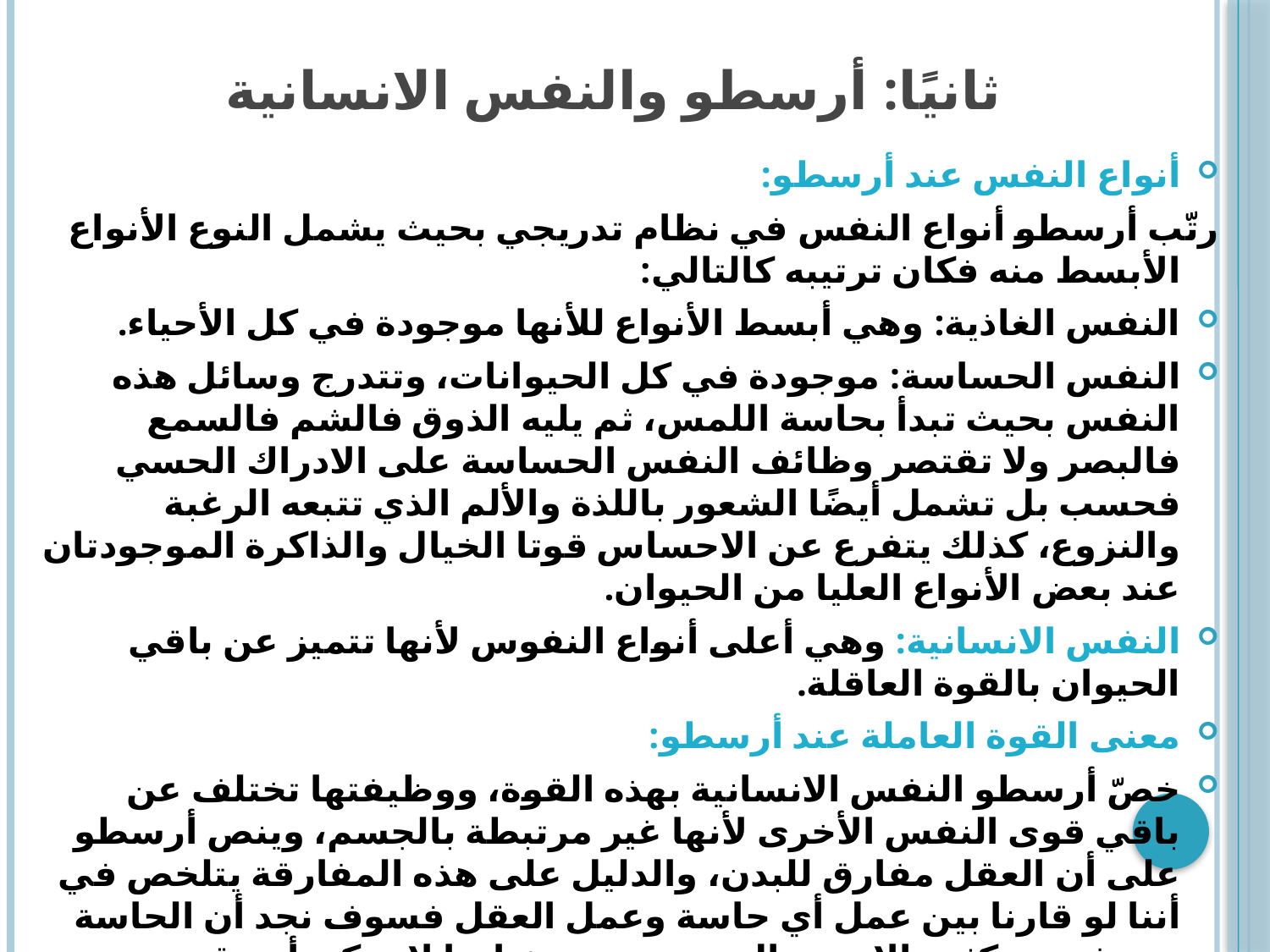

# ثانيًا: أرسطو والنفس الانسانية
أنواع النفس عند أرسطو:
رتّب أرسطو أنواع النفس في نظام تدريجي بحيث يشمل النوع الأنواع الأبسط منه فكان ترتيبه كالتالي:
النفس الغاذية: وهي أبسط الأنواع للأنها موجودة في كل الأحياء.
النفس الحساسة: موجودة في كل الحيوانات، وتتدرج وسائل هذه النفس بحيث تبدأ بحاسة اللمس، ثم يليه الذوق فالشم فالسمع فالبصر ولا تقتصر وظائف النفس الحساسة على الادراك الحسي فحسب بل تشمل أيضًا الشعور باللذة والألم الذي تتبعه الرغبة والنزوع، كذلك يتفرع عن الاحساس قوتا الخيال والذاكرة الموجودتان عند بعض الأنواع العليا من الحيوان.
النفس الانسانية: وهي أعلى أنواع النفوس لأنها تتميز عن باقي الحيوان بالقوة العاقلة.
معنى القوة العاملة عند أرسطو:
خصّ أرسطو النفس الانسانية بهذه القوة، ووظيفتها تختلف عن باقي قوى النفس الأخرى لأنها غير مرتبطة بالجسم، وينص أرسطو على أن العقل مفارق للبدن، والدليل على هذه المفارقة يتلخص في أننا لو قارنا بين عمل أي حاسة وعمل العقل فسوف نجد أن الحاسة تضعف من كثرة الاستعمال وترهق بحيث إنها لا يمكن أن تقوم بوظيفتها، فبعد أي إحساس شديد لا تقوى الحاسة على إدراك ما هو أبسط منهن فنحن لا نميز اللون أو الرائحة البسيطة بعد تأثرنا بالأقوى منهما أما العقل فعلى العكس من ذلك تزداد قدرته على تعقل البسيط بعد ادراك المركب.
نستنتج مما سبق: أن مقصوده من ذلك أنها باقية لا تفنى ولا تبيد.